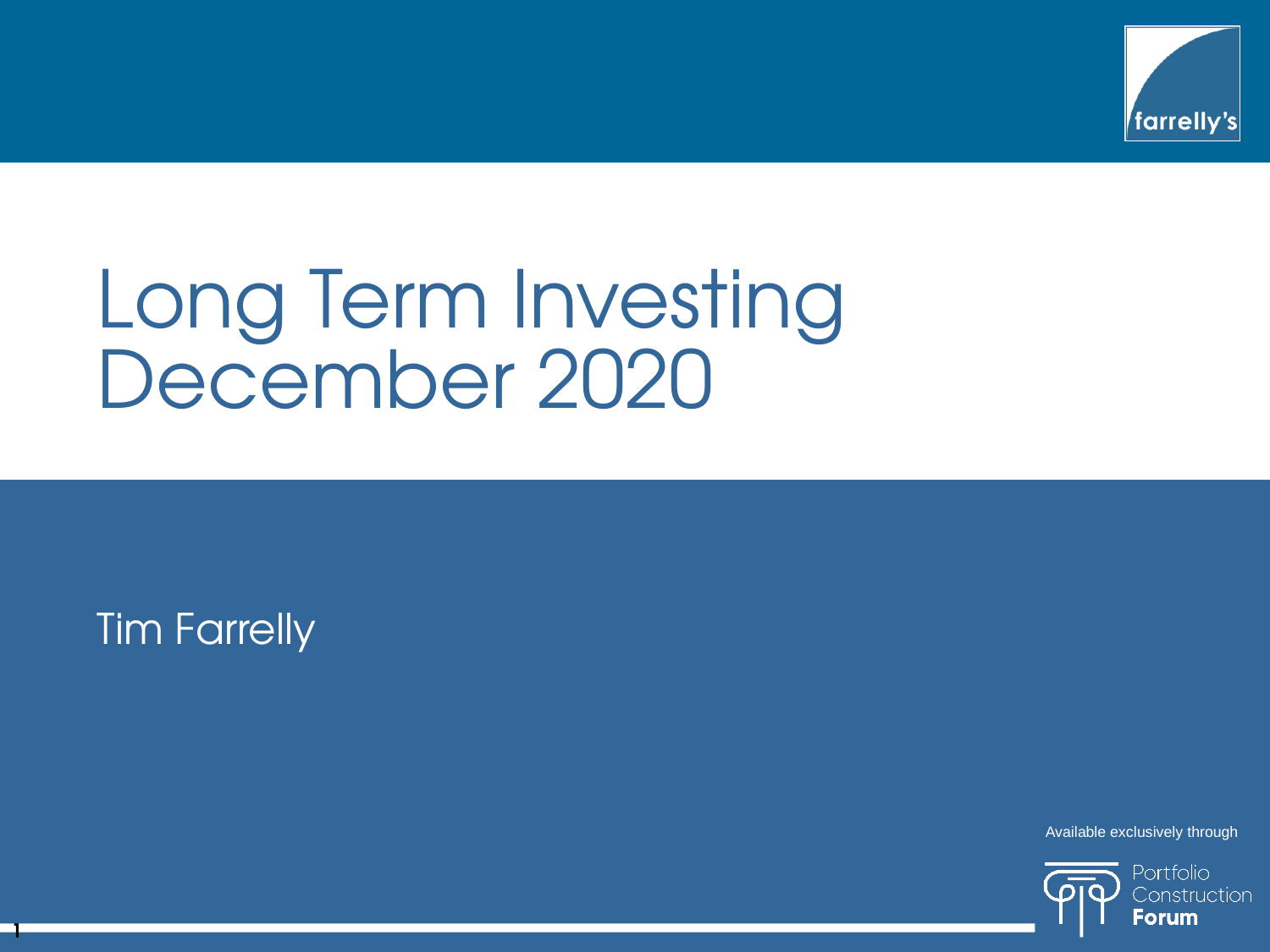

Long Term Investing
December 2020
Tim Farrelly
1